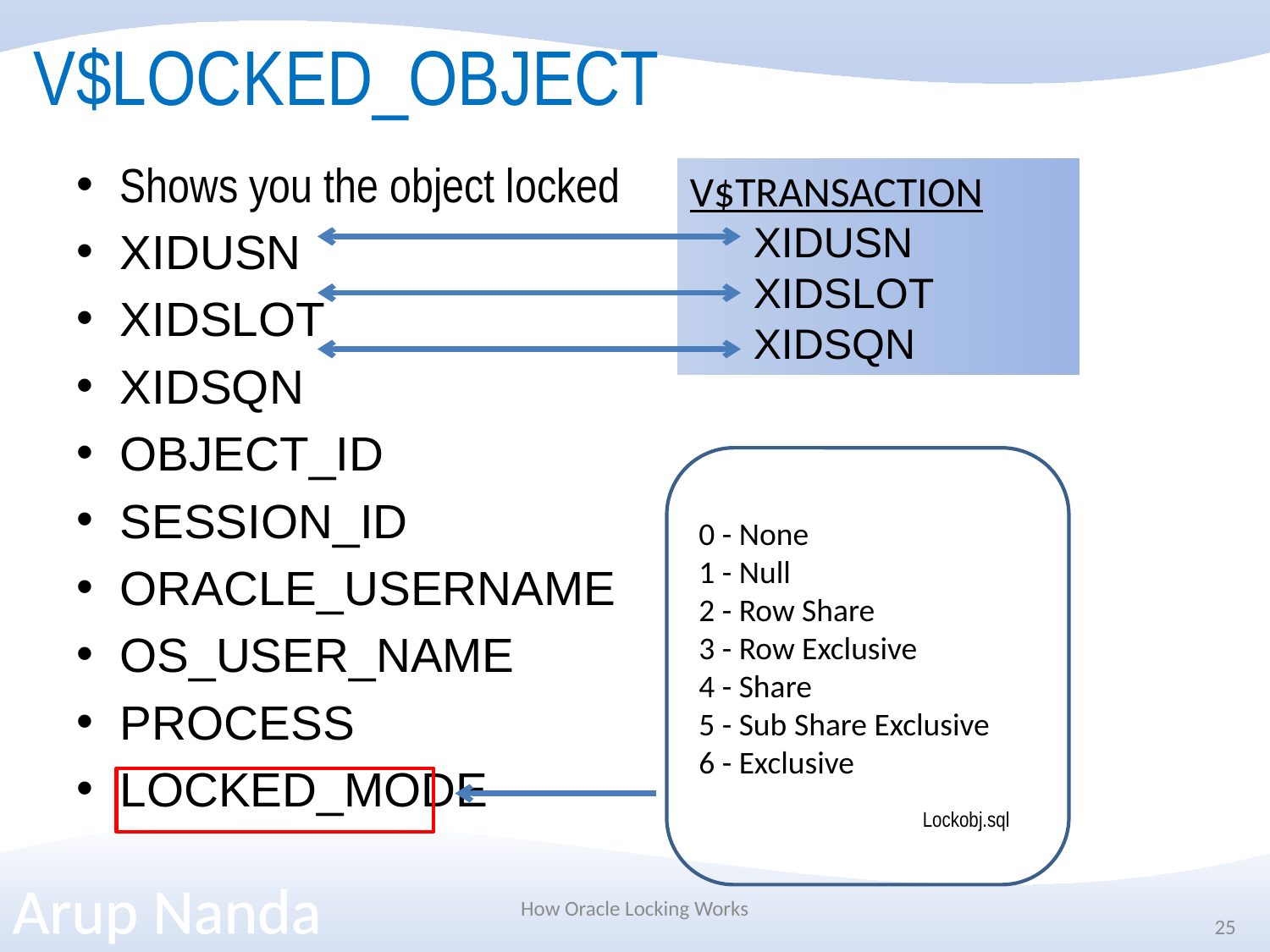

# V$LOCKED_OBJECT
Shows you the object locked
XIDUSN
XIDSLOT
XIDSQN
OBJECT_ID
SESSION_ID
ORACLE_USERNAME
OS_USER_NAME
PROCESS
LOCKED_MODE
V$TRANSACTION
XIDUSN
XIDSLOT
XIDSQN
0 - None
1 - Null
2 - Row Share
3 - Row Exclusive
4 - Share
5 - Sub Share Exclusive
6 - Exclusive

Lockobj.sql
How Oracle Locking Works
25